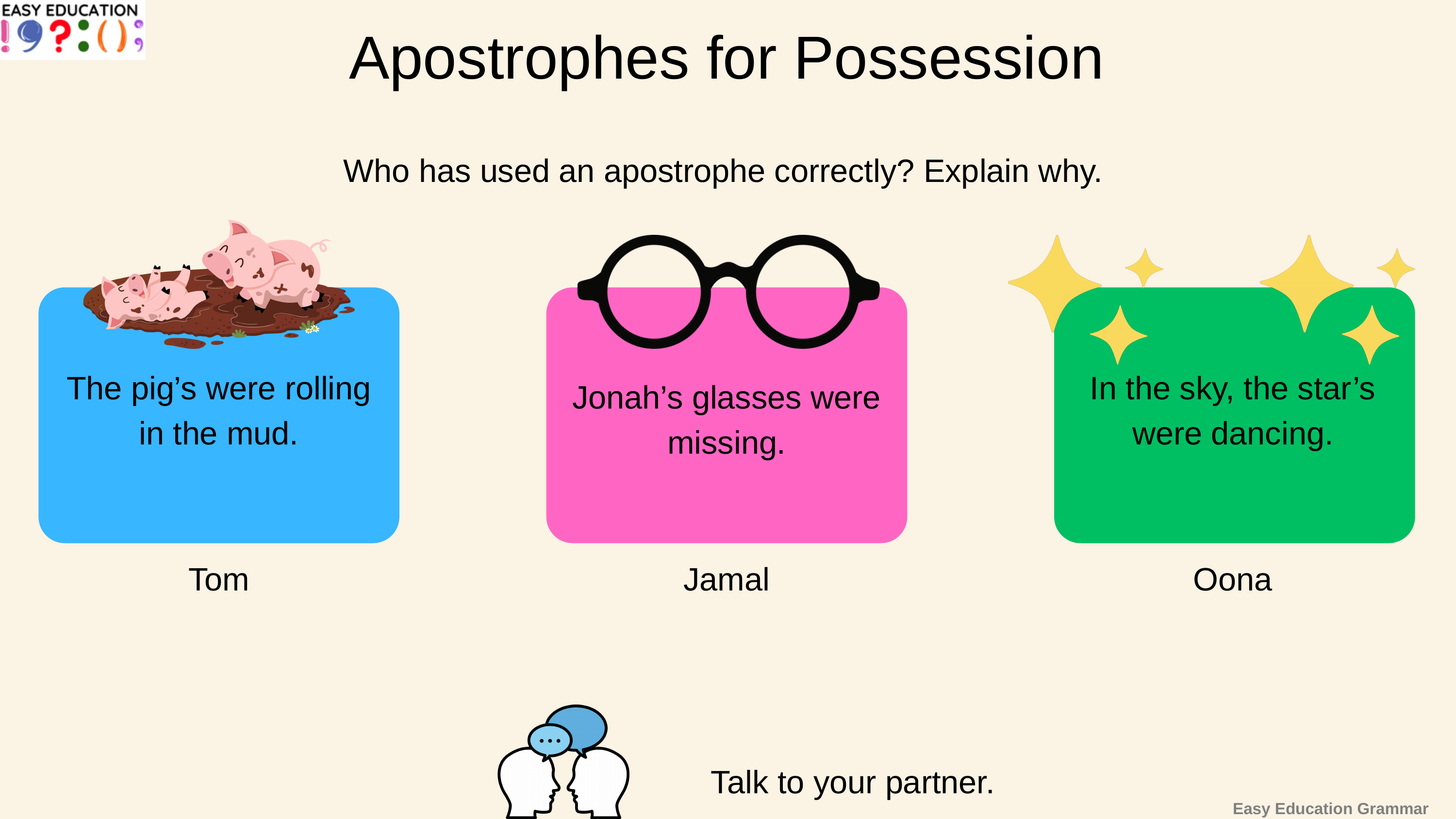

The fluffy unicorns rainbow mane shimmered in the sunlight, catching the little girls eye as she reached out to pet her new friends soft fur.
Apostrophes for Possession
Who has used an apostrophe correctly? Explain why.

The pig’s were rolling in the mud.
In the sky, the star’s were dancing.
Jonah’s glasses were missing.
Tom
Jamal
Oona

Talk to your partner.